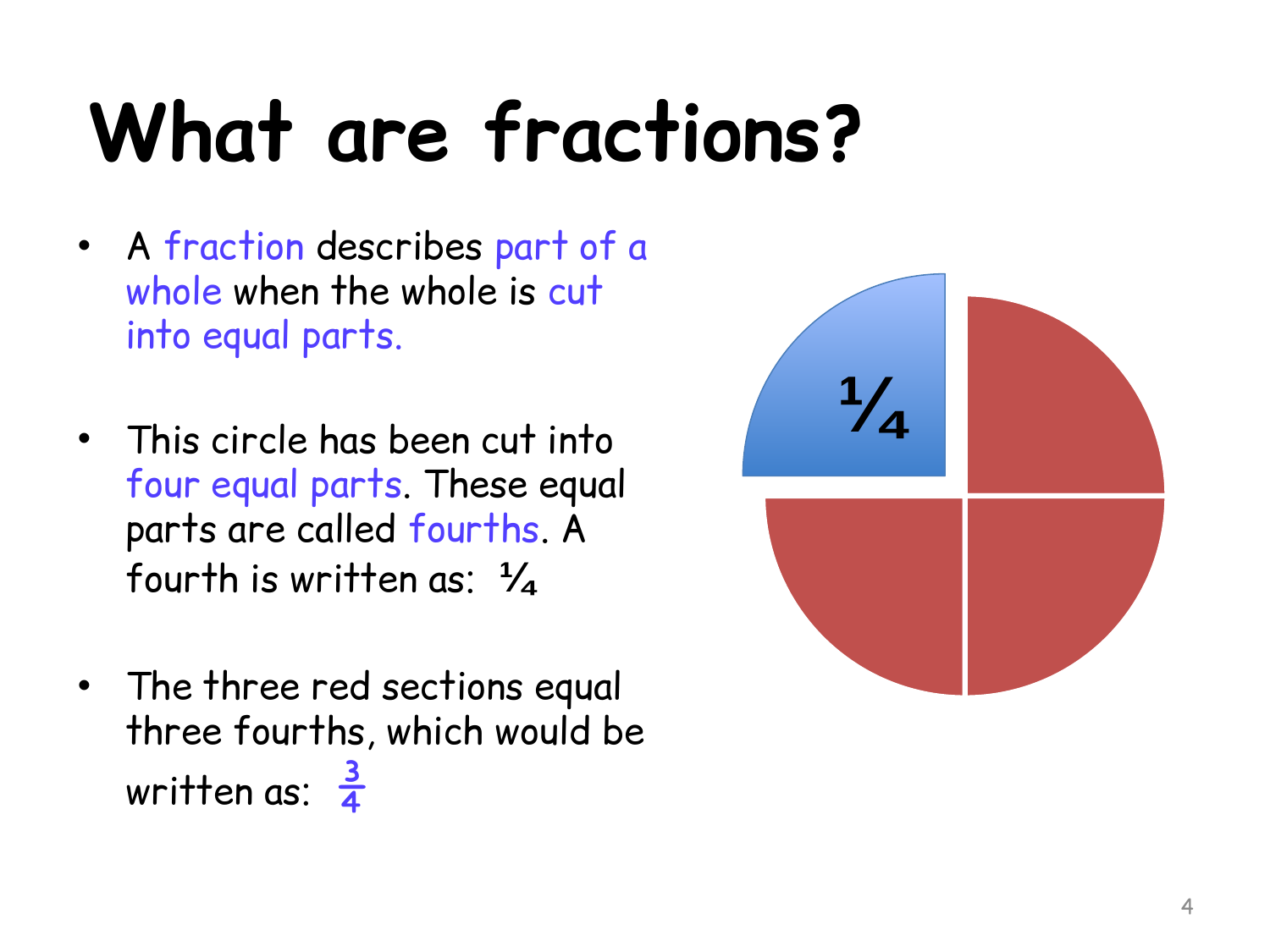

# What are fractions?

### Chart

| Category | Sales |
|---|---|
| 1st Qtr | 3.5 |
| 2nd Qtr | 3.5 |
| 3rd Qtr | 3.5 |
| 4th Qtr | 3.5 |
A fraction describes part of a whole when the whole is cut into equal parts.

This circle has been cut into four equal parts. These equal parts are called fourths. A fourth is written as:  ¼

The three red sections equal three fourths, which would be written as:  ¾
¼

4